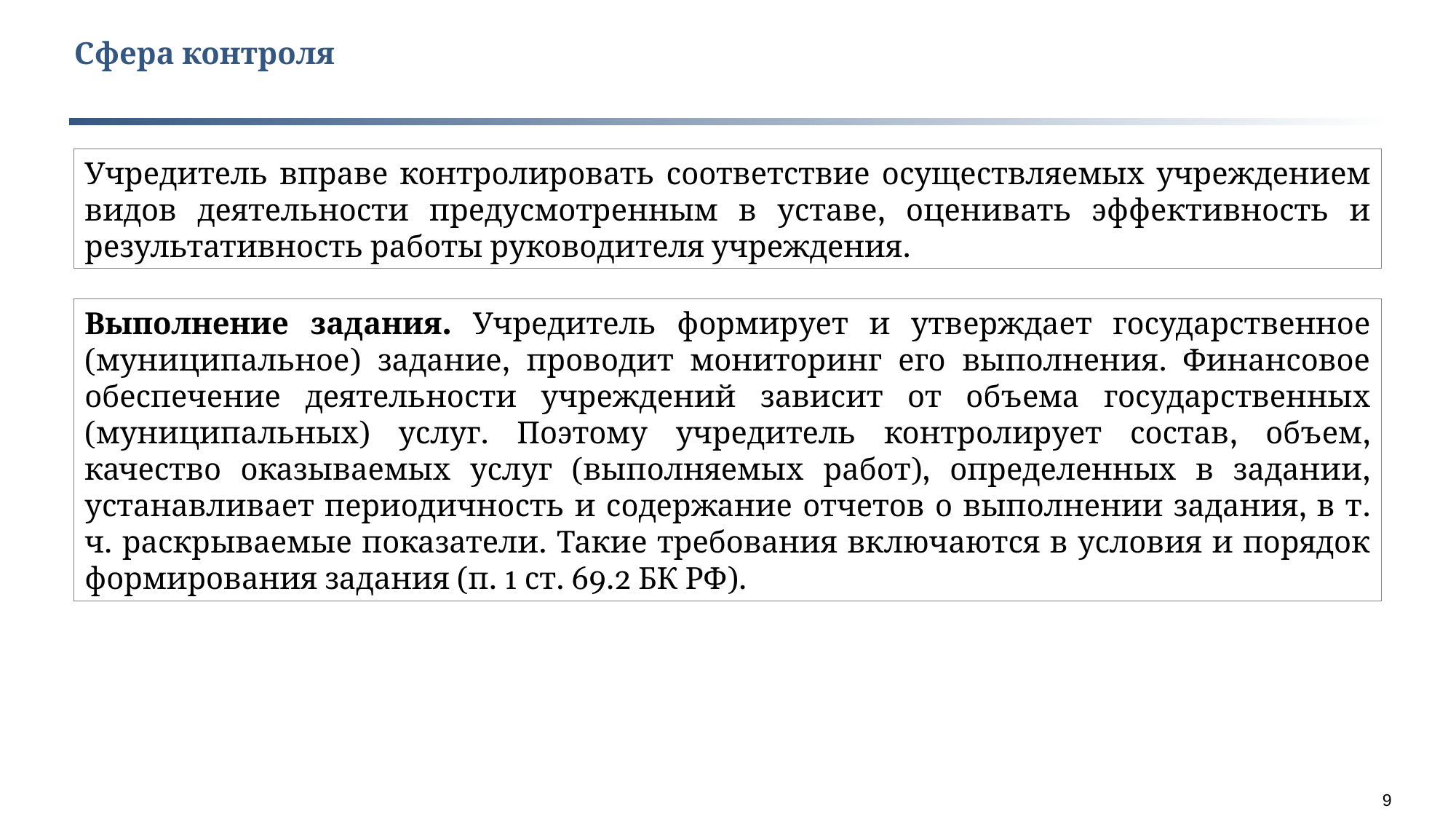

Сфера контроля
Учредитель вправе контролировать соответствие осуществляемых учреждением видов деятельности предусмотренным в уставе, оценивать эффективность и результативность работы руководителя учреждения.
Выполнение задания. Учредитель формирует и утверждает государственное (муниципальное) задание, проводит мониторинг его выполнения. Финансовое обеспечение деятельности учреждений зависит от объема государственных (муниципальных) услуг. Поэтому учредитель контролирует состав, объем, качество оказываемых услуг (выполняемых работ), определенных в задании, устанавливает периодичность и содержание отчетов о выполнении задания, в т. ч. раскрываемые показатели. Такие требования включаются в условия и порядок формирования задания (п. 1 ст. 69.2 БК РФ).